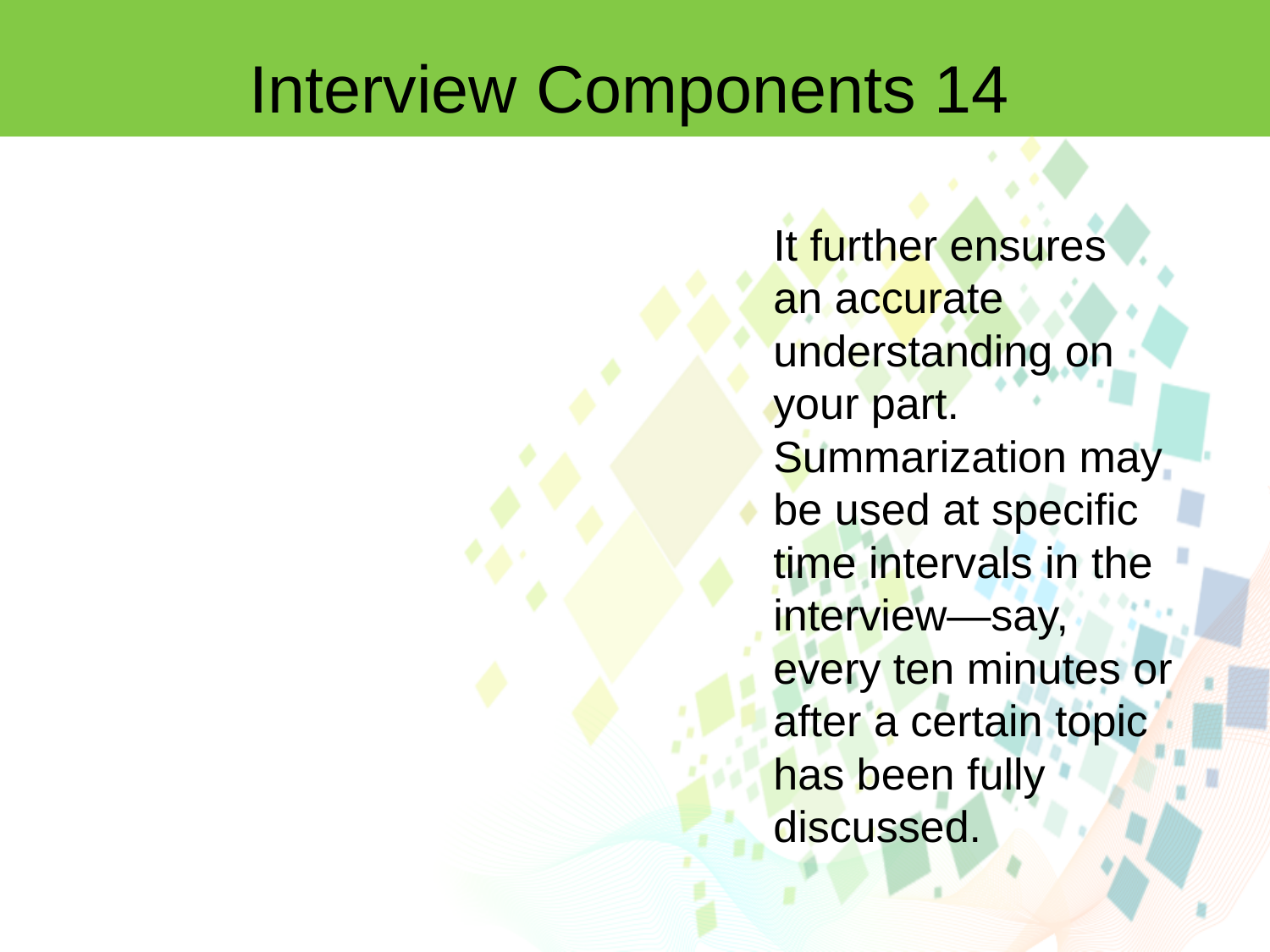

Interview Components 14
It further ensures
an accurate understanding on your part. Summarization may be used at specific time intervals in the interview—say, every ten minutes or after a certain topic has been fully discussed.